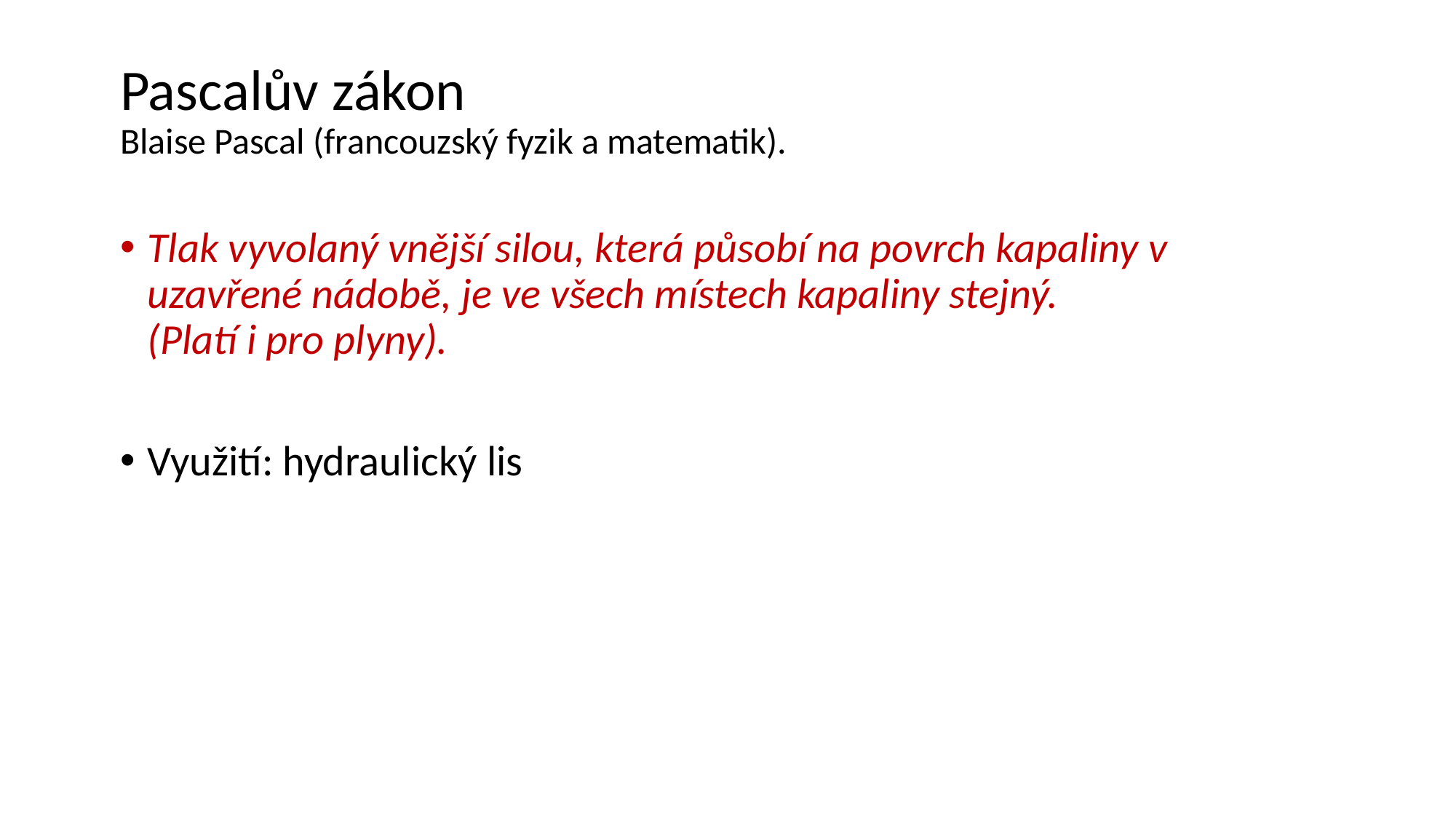

# Pascalův zákon Blaise Pascal (francouzský fyzik a matematik).
Tlak vyvolaný vnější silou, která působí na povrch kapaliny v uzavřené nádobě, je ve všech místech kapaliny stejný.                   (Platí i pro plyny).

Využití: hydraulický lis